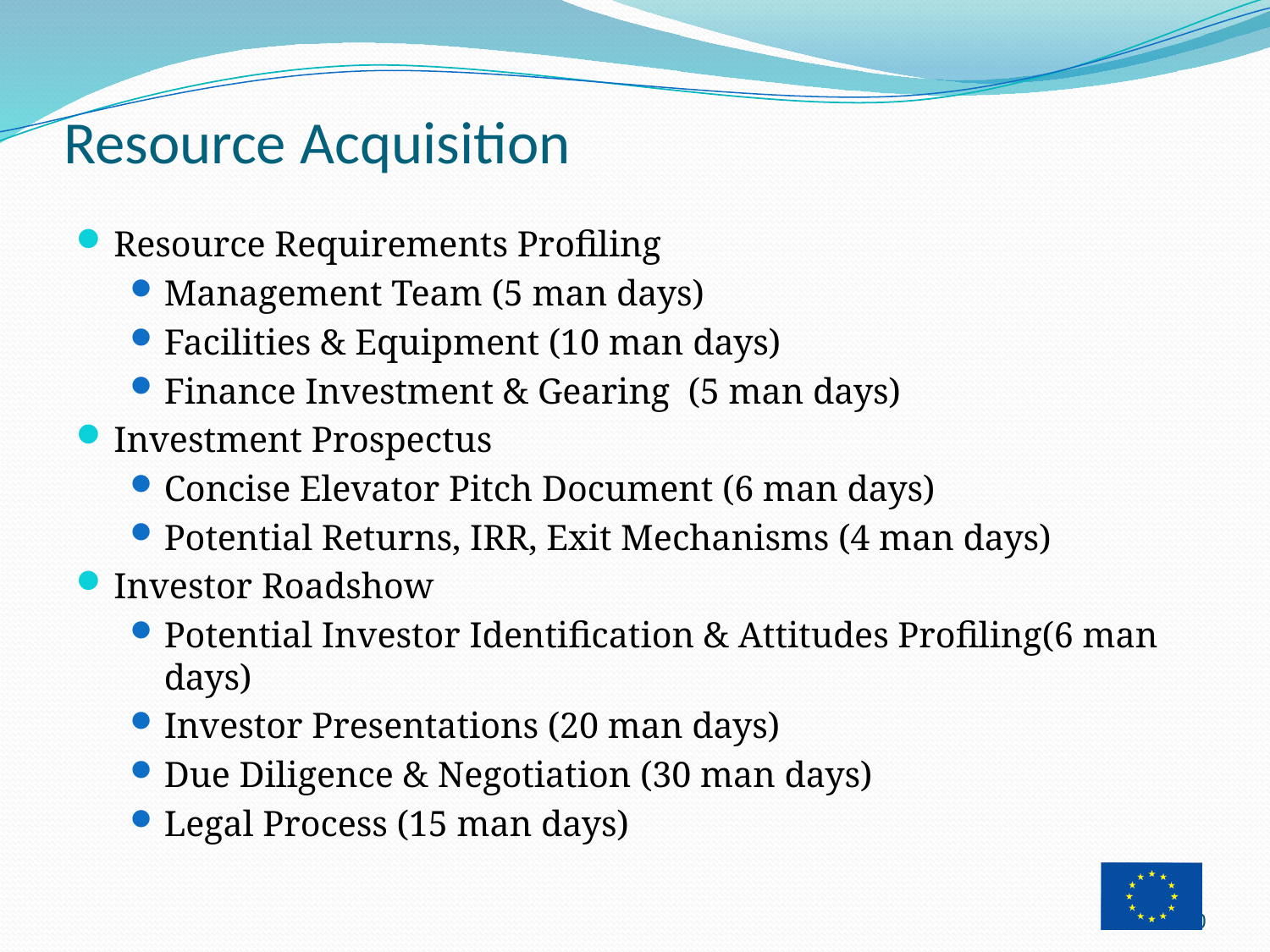

# Resource Acquisition
Resource Requirements Profiling
Management Team (5 man days)
Facilities & Equipment (10 man days)
Finance Investment & Gearing  (5 man days)
Investment Prospectus
Concise Elevator Pitch Document (6 man days)
Potential Returns, IRR, Exit Mechanisms (4 man days)
Investor Roadshow
Potential Investor Identification & Attitudes Profiling(6 man days)
Investor Presentations (20 man days)
Due Diligence & Negotiation (30 man days)
Legal Process (15 man days)

20